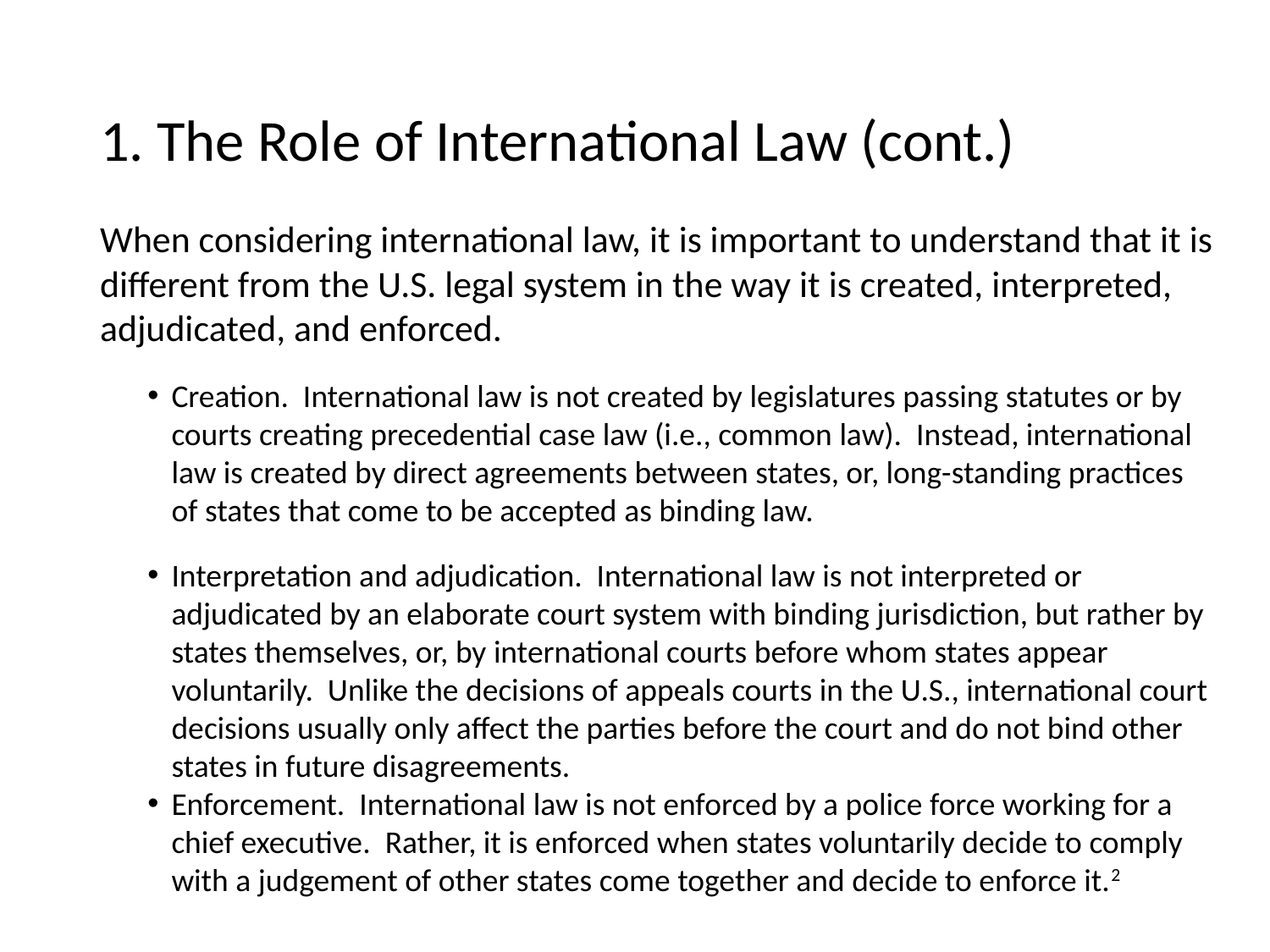

# 1. The Role of International Law (cont.)
When considering international law, it is important to understand that it is different from the U.S. legal system in the way it is created, interpreted, adjudicated, and enforced.

Creation.  International law is not created by legislatures passing statutes or by courts creating precedential case law (i.e., common law).  Instead, international law is created by direct agreements between states, or, long-standing practices of states that come to be accepted as binding law.

Interpretation and adjudication.  International law is not interpreted or adjudicated by an elaborate court system with binding jurisdiction, but rather by states themselves, or, by international courts before whom states appear voluntarily.  Unlike the decisions of appeals courts in the U.S., international court decisions usually only affect the parties before the court and do not bind other states in future disagreements.
Enforcement.  International law is not enforced by a police force working for a chief executive.  Rather, it is enforced when states voluntarily decide to comply with a judgement of other states come together and decide to enforce it.2

2. Restatement (Third) of Foreign Relations Law § 102 (Am. Law Inst. 1987).